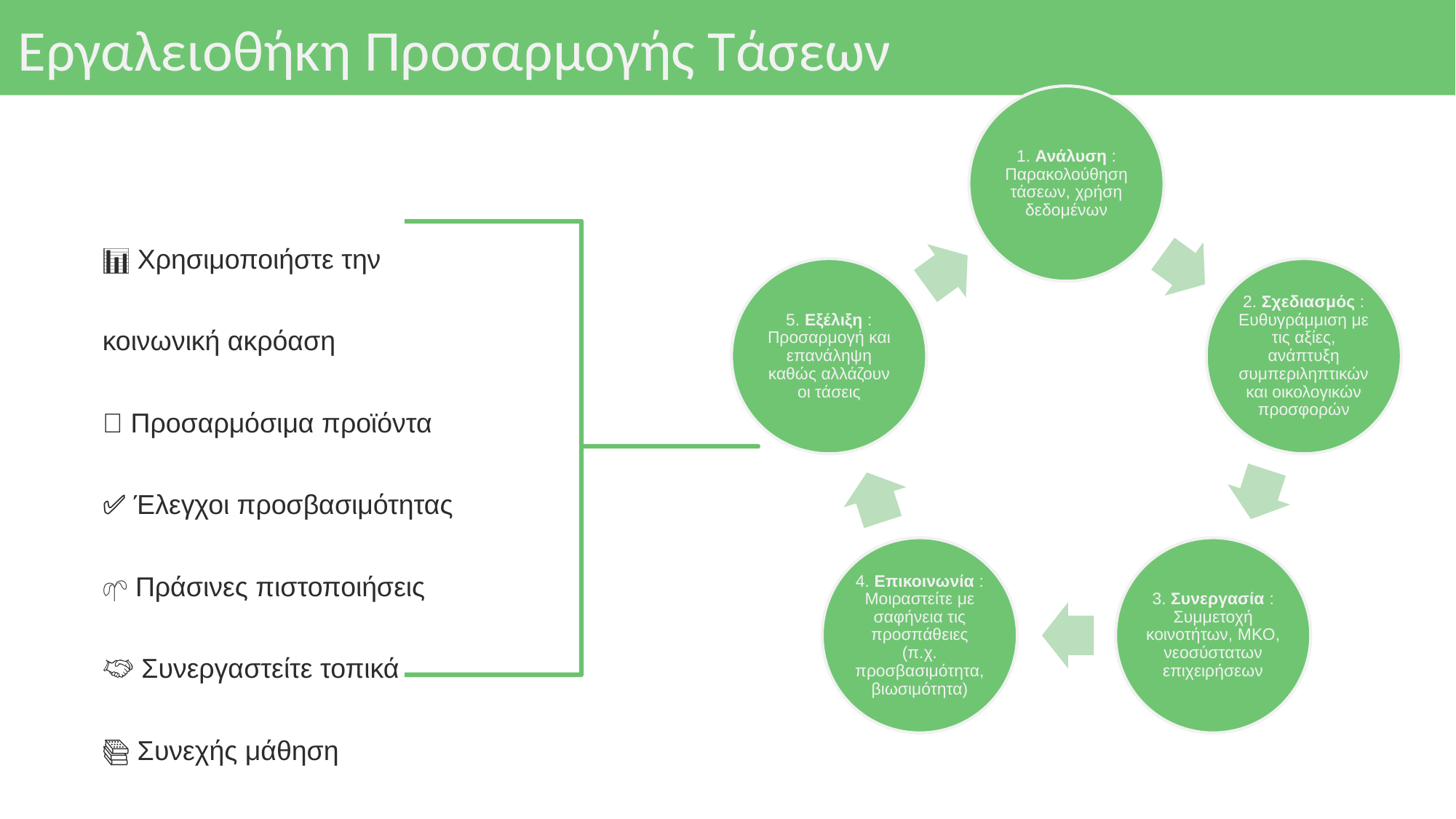

# Εργαλειοθήκη Προσαρμογής Τάσεων
1. Ανάλυση : Παρακολούθηση τάσεων, χρήση δεδομένων

2. Σχεδιασμός : Ευθυγράμμιση με τις αξίες, ανάπτυξη συμπεριληπτικών και οικολογικών προσφορών

3. Συνεργασία : Συμμετοχή κοινοτήτων, ΜΚΟ, νεοσύστατων επιχειρήσεων

4. Επικοινωνία : Μοιραστείτε με σαφήνεια τις προσπάθειες (π.χ. προσβασιμότητα, βιωσιμότητα)

5. Εξέλιξη : Προσαρμογή και επανάληψη καθώς αλλάζουν οι τάσεις

📊 Χρησιμοποιήστε την κοινωνική ακρόαση
🧳 Προσαρμόσιμα προϊόντα
✅ Έλεγχοι προσβασιμότητας
🌱 Πράσινες πιστοποιήσεις
🤝 Συνεργαστείτε τοπικά
📚 Συνεχής μάθηση